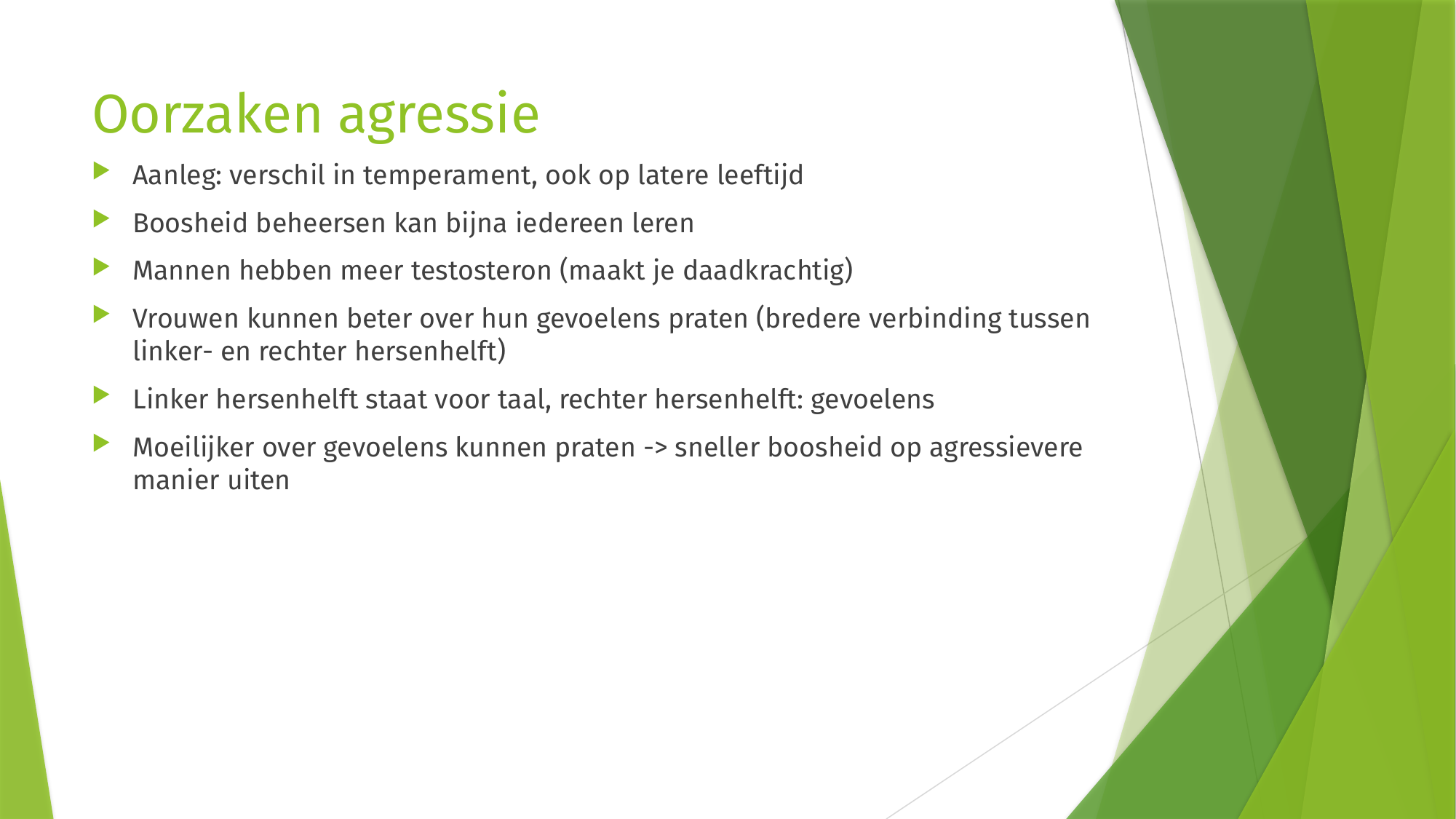

# Oorzaken agressie
Aanleg: verschil in temperament, ook op latere leeftijd
Boosheid beheersen kan bijna iedereen leren
Mannen hebben meer testosteron (maakt je daadkrachtig)
Vrouwen kunnen beter over hun gevoelens praten (bredere verbinding tussen linker- en rechter hersenhelft)
Linker hersenhelft staat voor taal, rechter hersenhelft: gevoelens
Moeilijker over gevoelens kunnen praten -> sneller boosheid op agressievere manier uiten